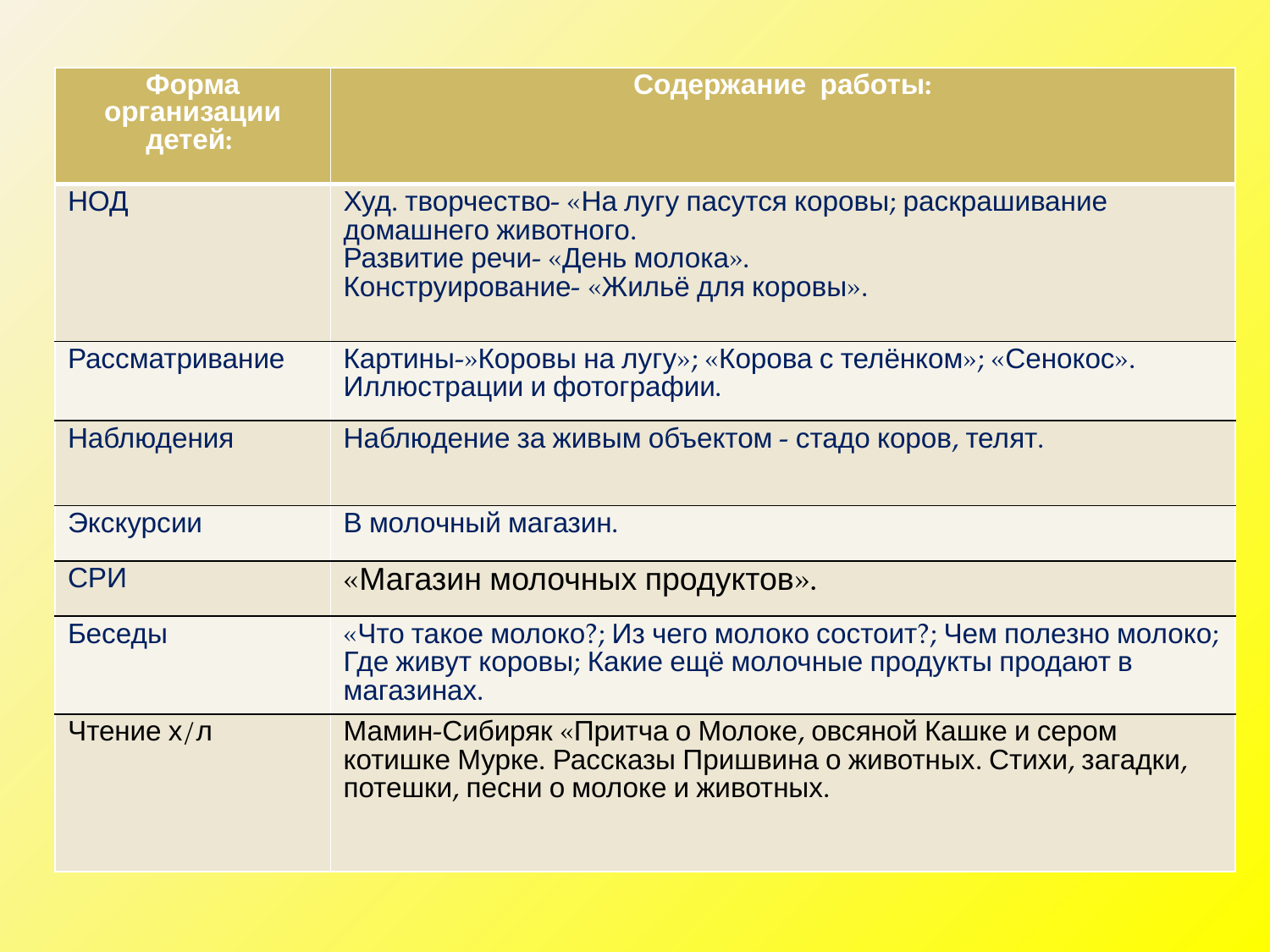

| Форма организации детей: | Содержание работы: |
| --- | --- |
| НОД | Худ. творчество- «На лугу пасутся коровы; раскрашивание домашнего животного. Развитие речи- «День молока». Конструирование- «Жильё для коровы». |
| Рассматривание | Картины-»Коровы на лугу»; «Корова с телёнком»; «Сенокос». Иллюстрации и фотографии. |
| Наблюдения | Наблюдение за живым объектом - стадо коров, телят. |
| Экскурсии | В молочный магазин. |
| СРИ | «Магазин молочных продуктов». |
| Беседы | «Что такое молоко?; Из чего молоко состоит?; Чем полезно молоко; Где живут коровы; Какие ещё молочные продукты продают в магазинах. |
| Чтение х/л | Мамин-Сибиряк «Притча о Молоке, овсяной Кашке и сером котишке Мурке. Рассказы Пришвина о животных. Стихи, загадки, потешки, песни о молоке и животных. |